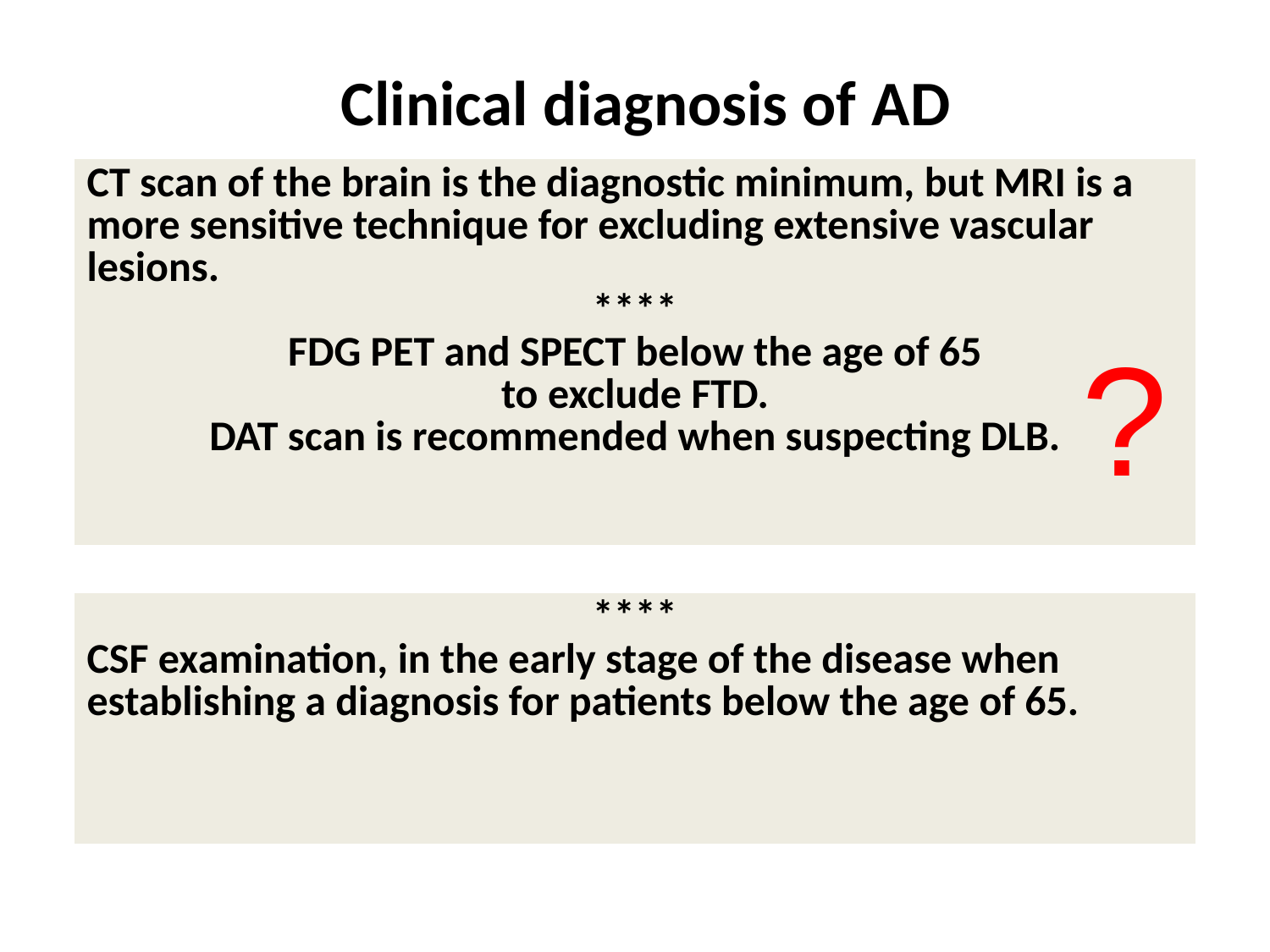

Clinical diagnosis of AD

| CT scan of the brain is the diagnostic minimum, but MRI is a more sensitive technique for excluding extensive vascular lesions. \*\*\*\* FDG PET and SPECT below the age of 65 to exclude FTD. DAT scan is recommended when suspecting DLB. |
| --- |
?
| \*\*\*\* CSF examination, in the early stage of the disease when establishing a diagnosis for patients below the age of 65. |
| --- |